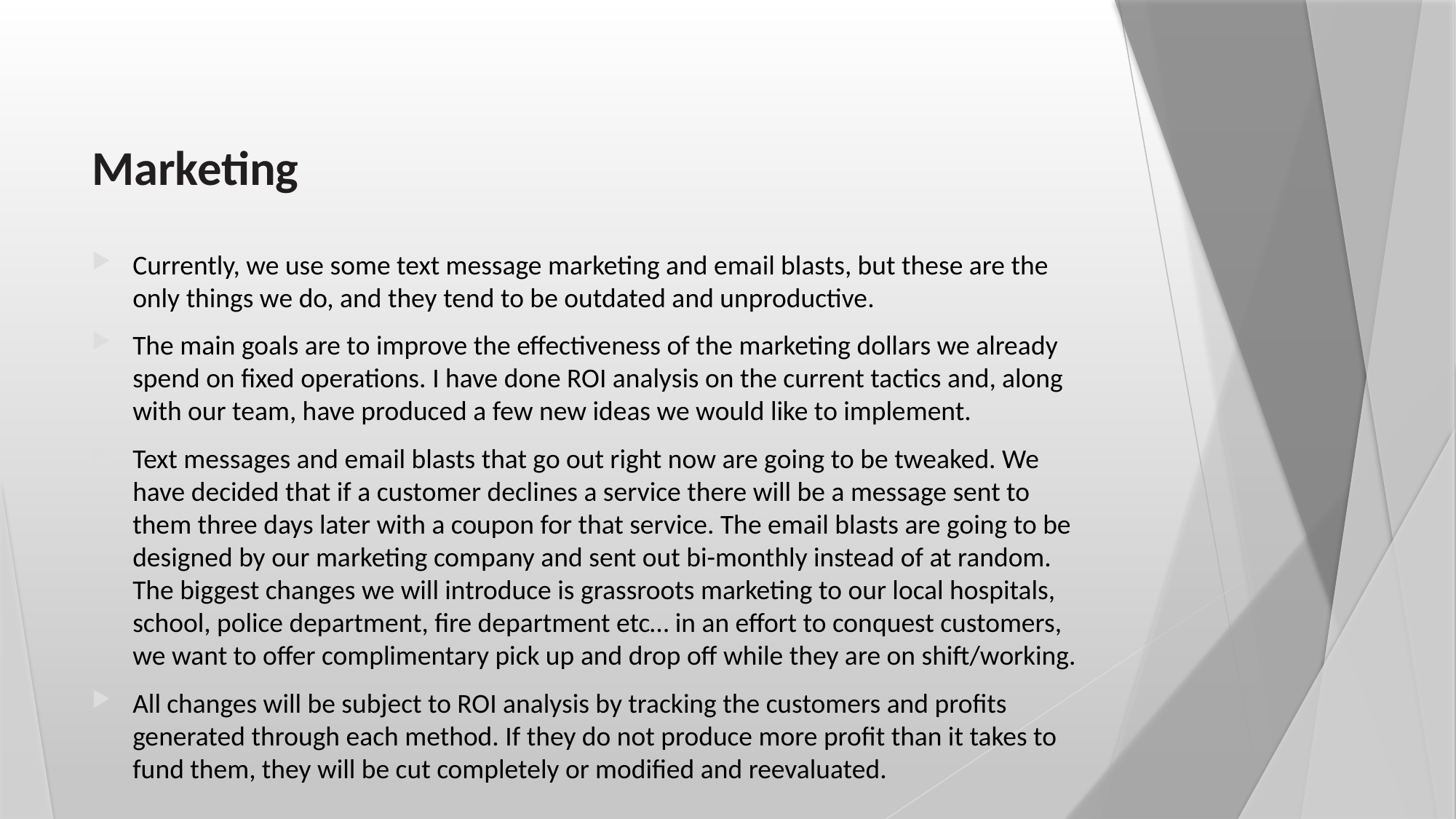

# Marketing

Currently, we use some text message marketing and email blasts, but these are the only things we do, and they tend to be outdated and unproductive.
The main goals are to improve the effectiveness of the marketing dollars we already spend on fixed operations. I have done ROI analysis on the current tactics and, along with our team, have produced a few new ideas we would like to implement.
Text messages and email blasts that go out right now are going to be tweaked. We have decided that if a customer declines a service there will be a message sent to them three days later with a coupon for that service. The email blasts are going to be designed by our marketing company and sent out bi-monthly instead of at random. The biggest changes we will introduce is grassroots marketing to our local hospitals, school, police department, fire department etc… in an effort to conquest customers, we want to offer complimentary pick up and drop off while they are on shift/working.
All changes will be subject to ROI analysis by tracking the customers and profits generated through each method. If they do not produce more profit than it takes to fund them, they will be cut completely or modified and reevaluated.